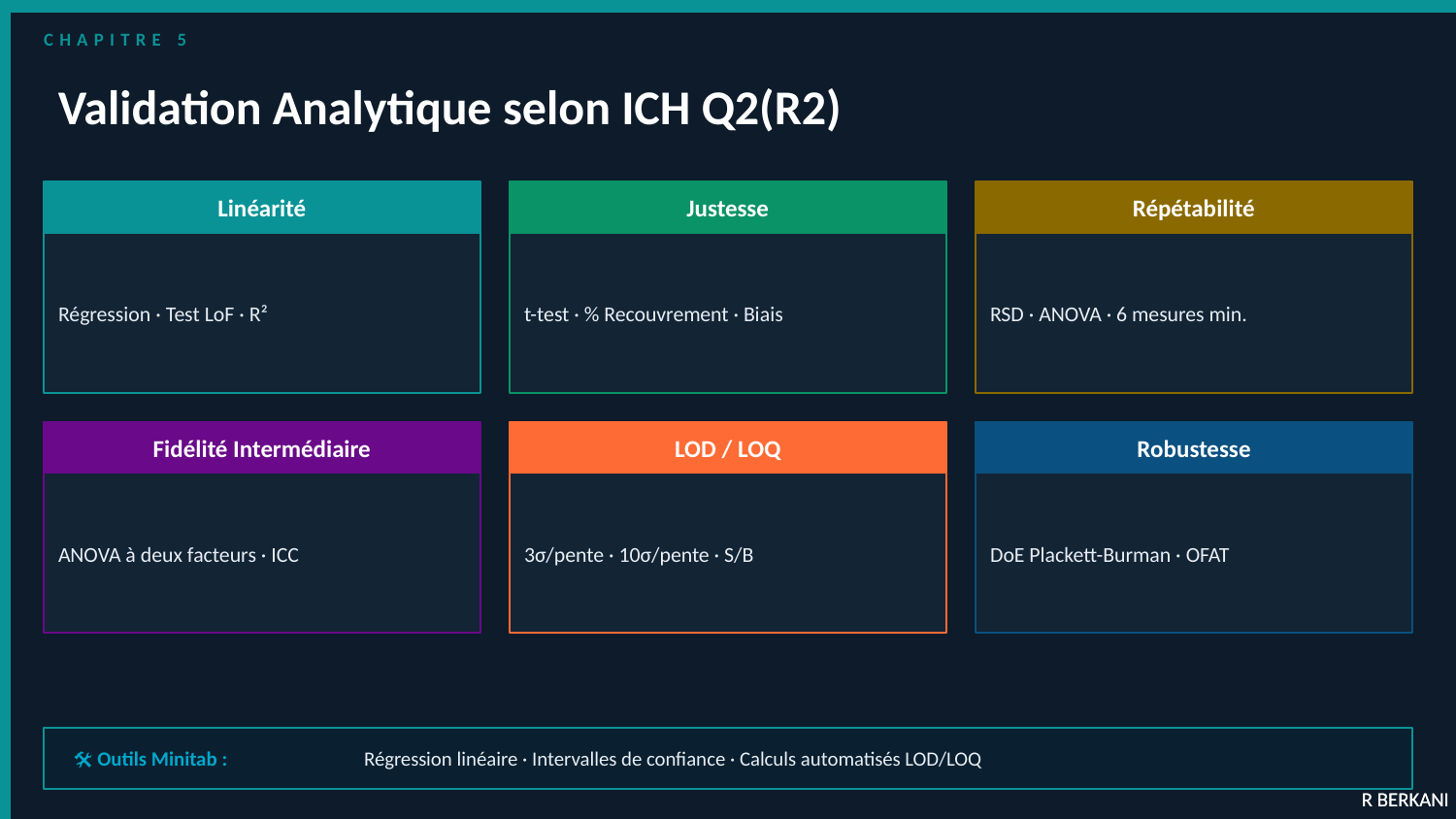

CHAPITRE 5
Validation Analytique selon ICH Q2(R2)

Linéarité

Justesse

Répétabilité
Régression · Test LoF · R²
t-test · % Recouvrement · Biais
RSD · ANOVA · 6 mesures min.

Fidélité Intermédiaire

LOD / LOQ

Robustesse
ANOVA à deux facteurs · ICC
3σ/pente · 10σ/pente · S/B
DoE Plackett-Burman · OFAT

🛠 Outils Minitab :
Régression linéaire · Intervalles de confiance · Calculs automatisés LOD/LOQ